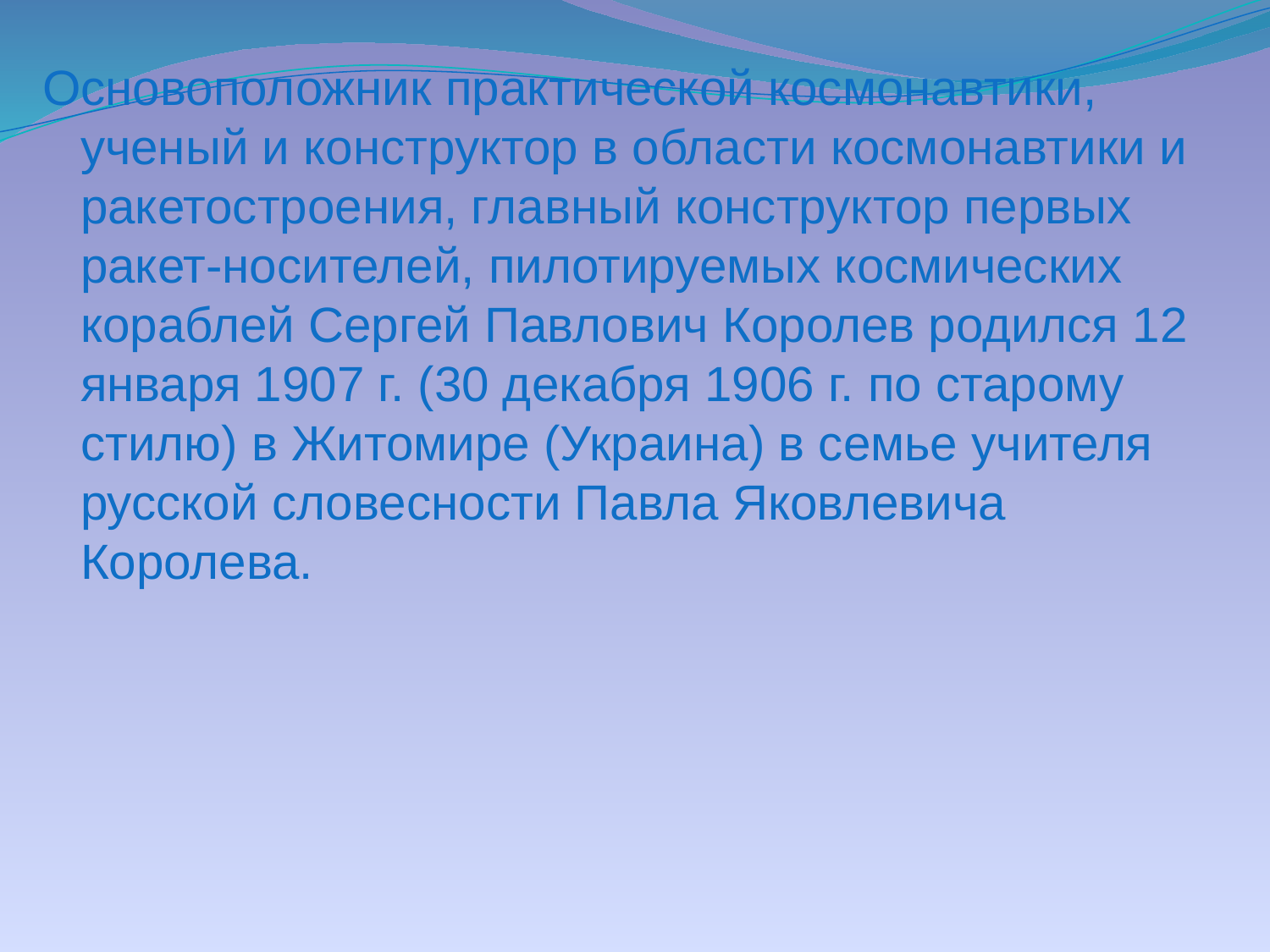

Основоположник практической космонавтики, ученый и конструктор в области космонавтики и ракетостроения, главный конструктор первых ракет-носителей, пилотируемых космических кораблей Сергей Павлович Королев родился 12 января 1907 г. (30 декабря 1906 г. по старому стилю) в Житомире (Украина) в семье учителя русской словесности Павла Яковлевича Королева.